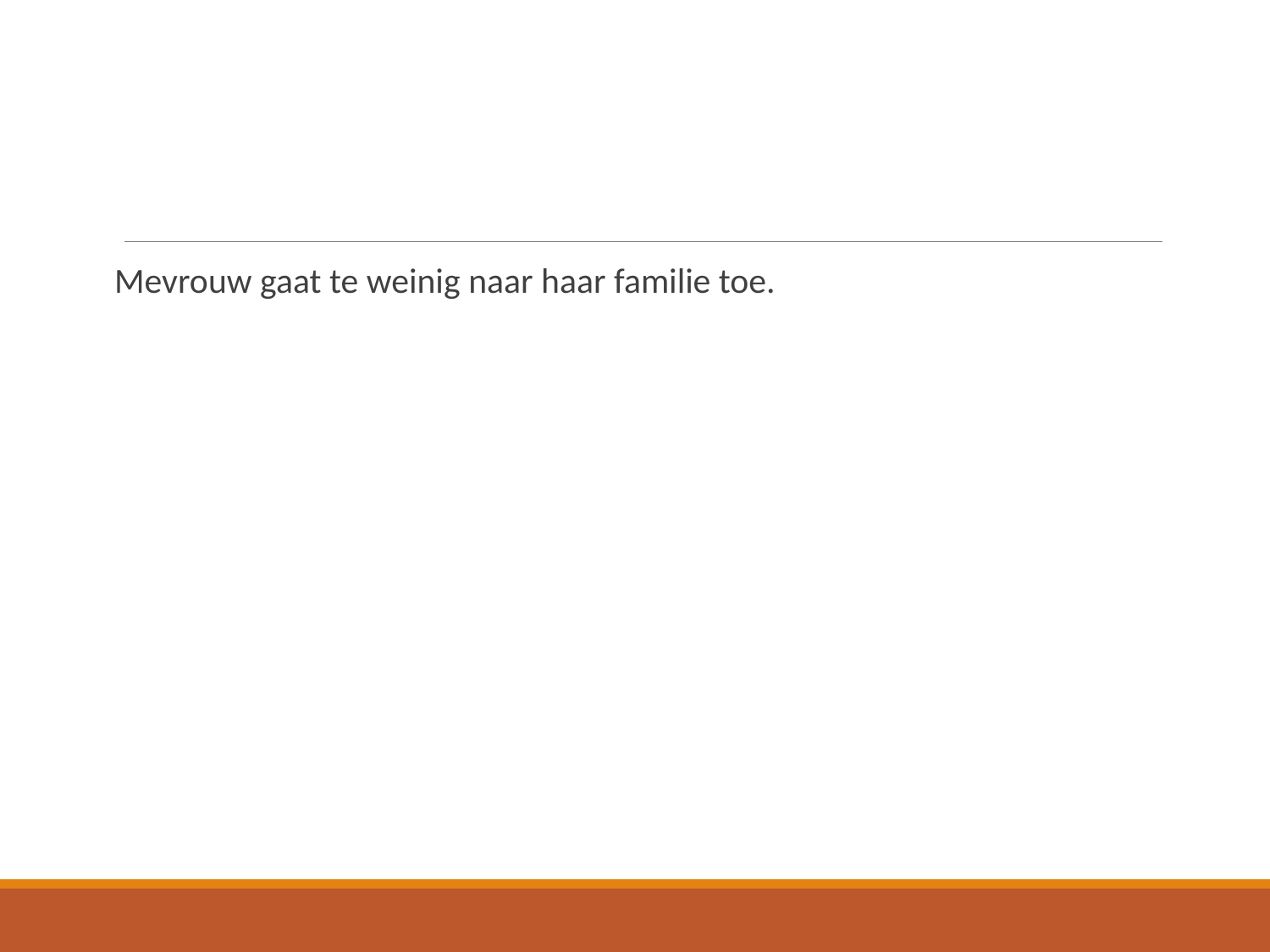

#
Mevrouw gaat te weinig naar haar familie toe.